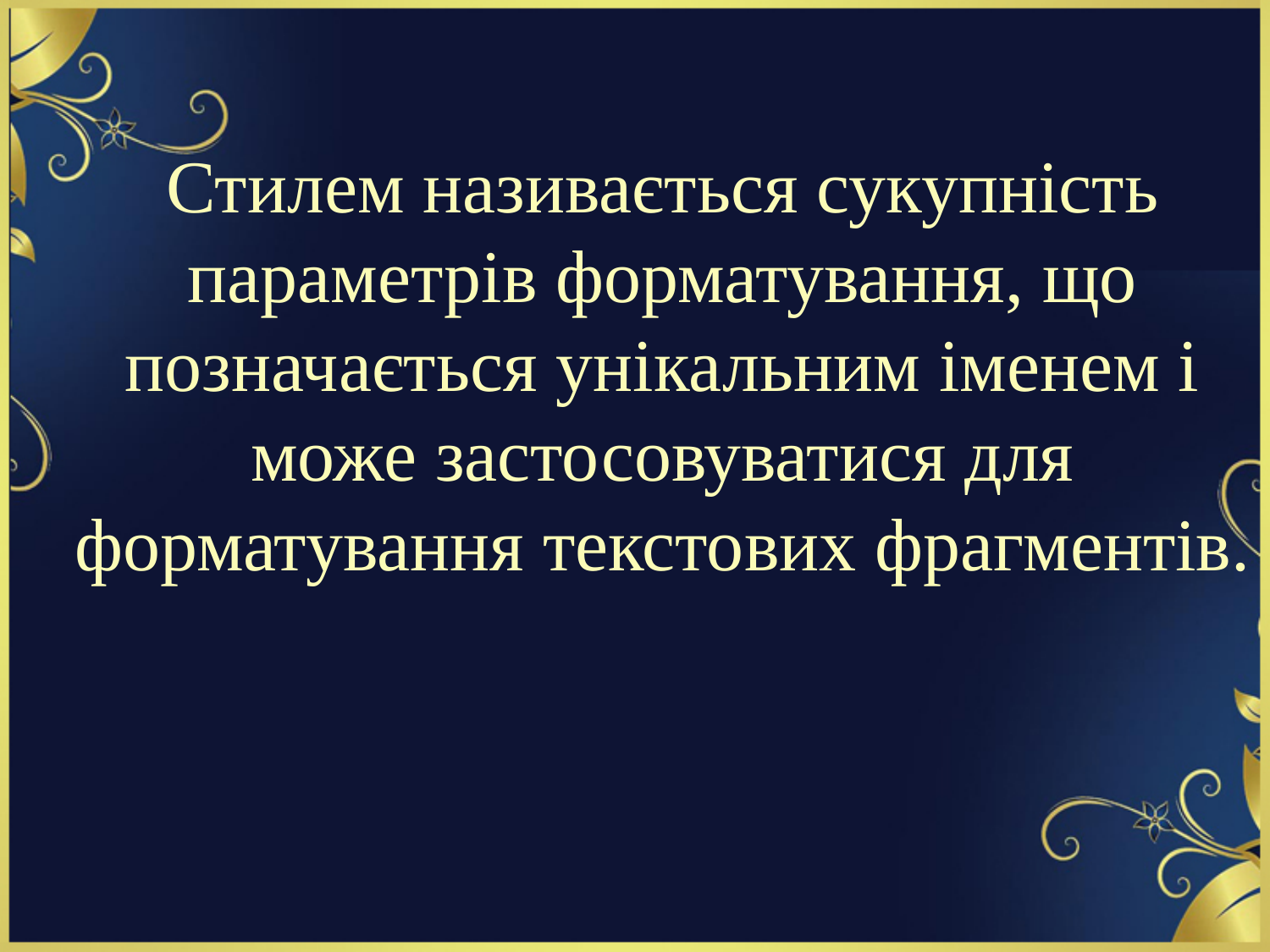

# Стилем називається сукупність параметрів форматування, що позначається унікальним іменем і може застосовуватися для форматування текстових фрагментів.